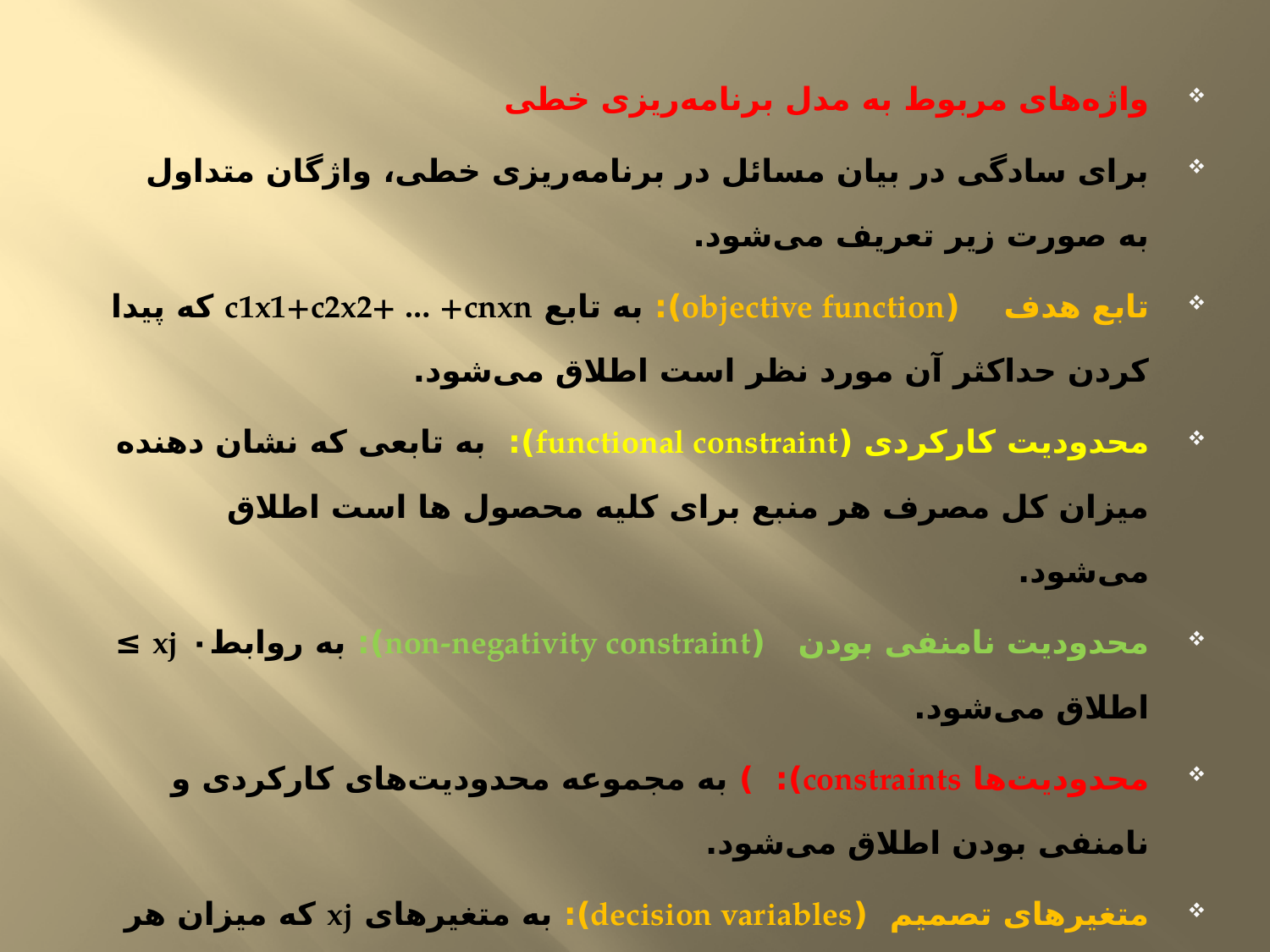

واژه‌های مربوط به مدل برنامه‌ریزی خطی
برای سادگی در بیان مسائل در برنامه‌ریزی خطی، واژگان متداول به صورت زیر تعریف می‌شود.
تابع هدف    (objective function): به تابع c1x1+c2x2+ … +cnxn که پیدا کردن حداکثر آن مورد نظر است اطلاق می‌شود.
محدودیت کارکردی (functional constraint):  به تابعی که نشان دهنده میزان کل مصرف هر منبع برای کلیه محصول ها است اطلاق می‌شود.
محدودیت نامنفی بودن   (non-negativity constraint): به روابط۰ xj ≥ اطلاق می‌شود.
محدودیت‌ها constraints):  ) به مجموعه محدودیت‌های کارکردی و نامنفی بودن اطلاق می‌شود.
متغیرهای تصمیم  (decision variables): به متغیرهای xj که میزان هر محصول را نشان می‌دهد اطلاق می‌شود.